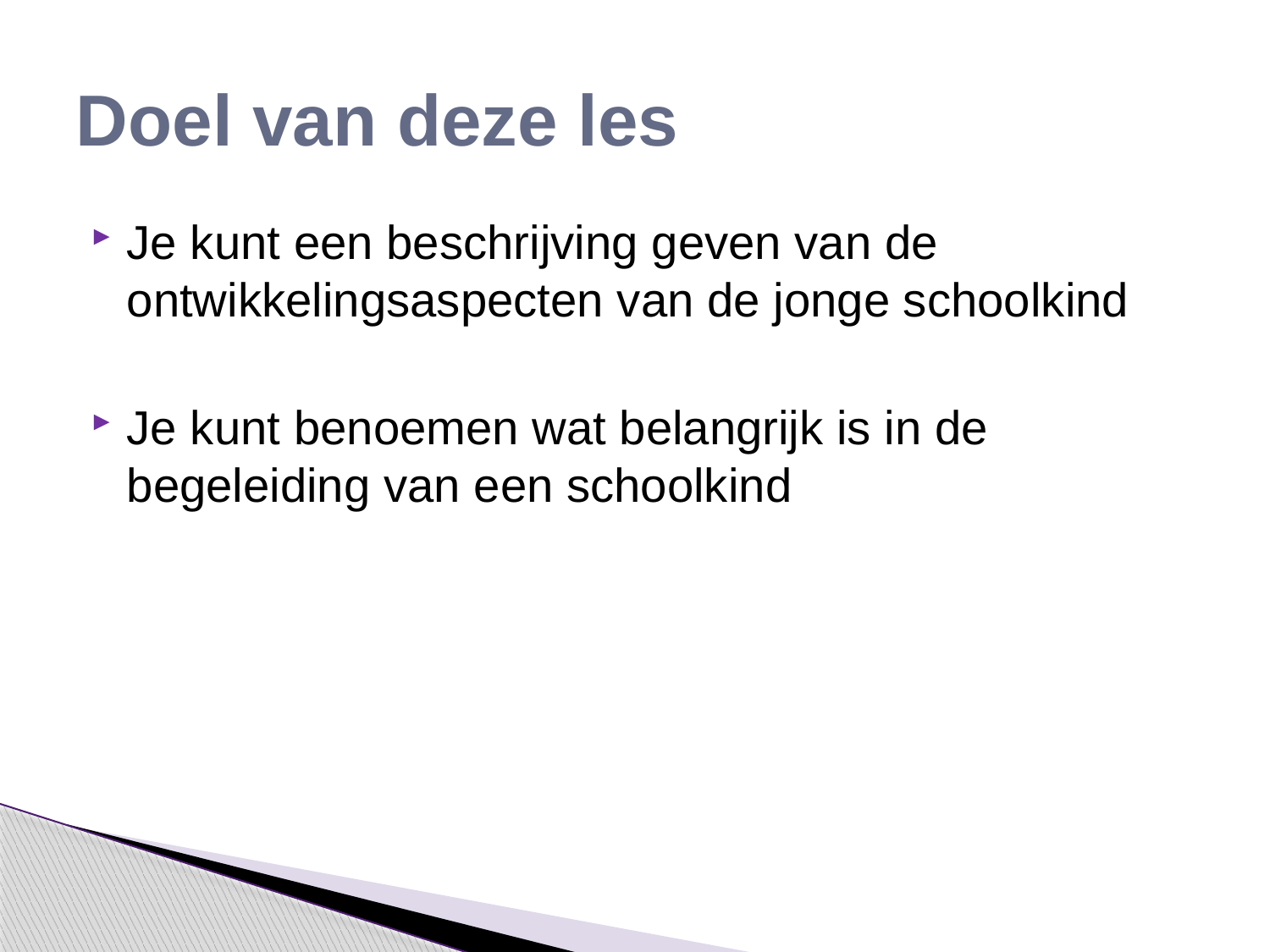

# Doel van deze les
Je kunt een beschrijving geven van de ontwikkelingsaspecten van de jonge schoolkind

Je kunt benoemen wat belangrijk is in de begeleiding van een schoolkind